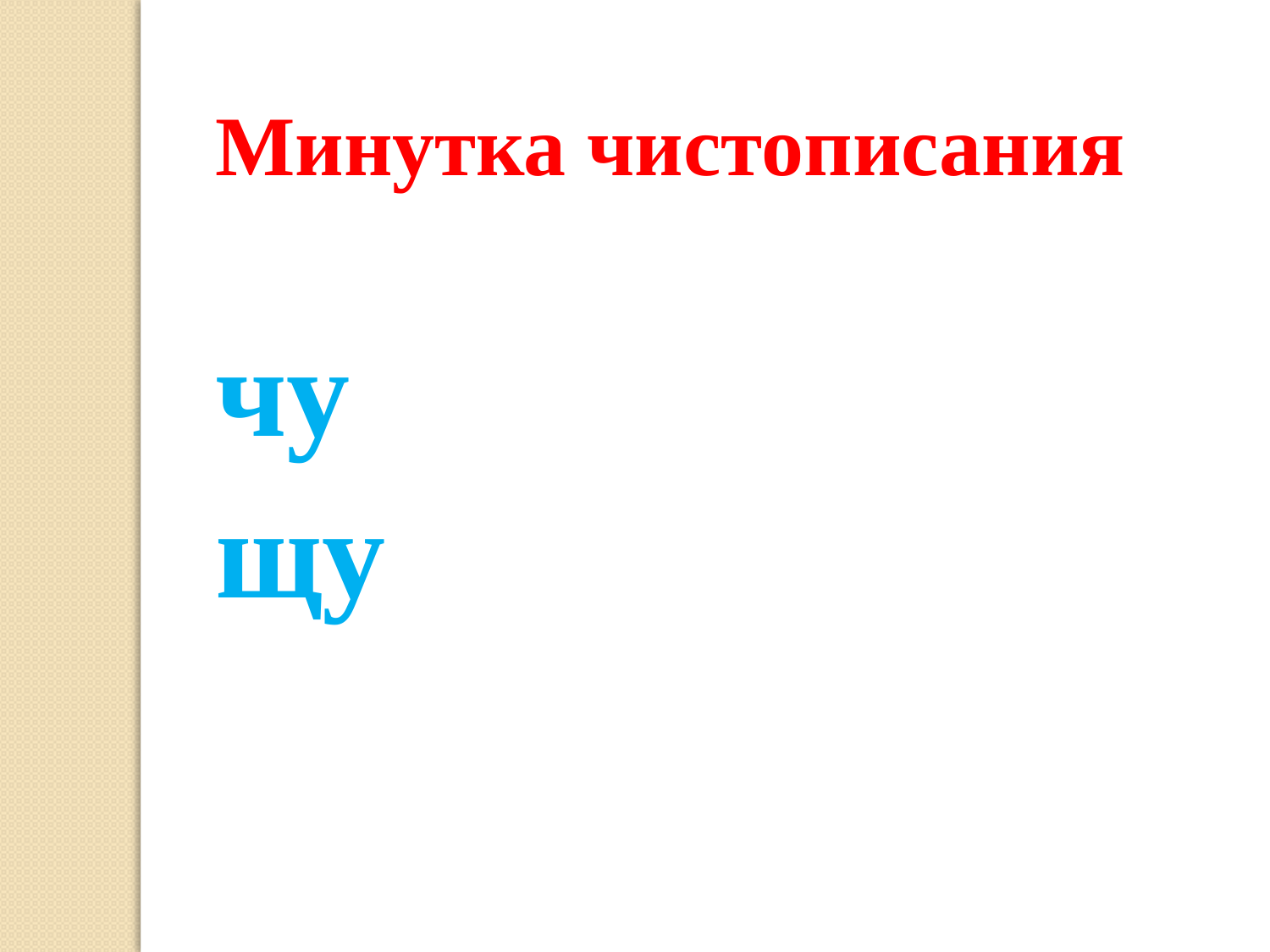

| Минутка чистописания чу щу |
| --- |